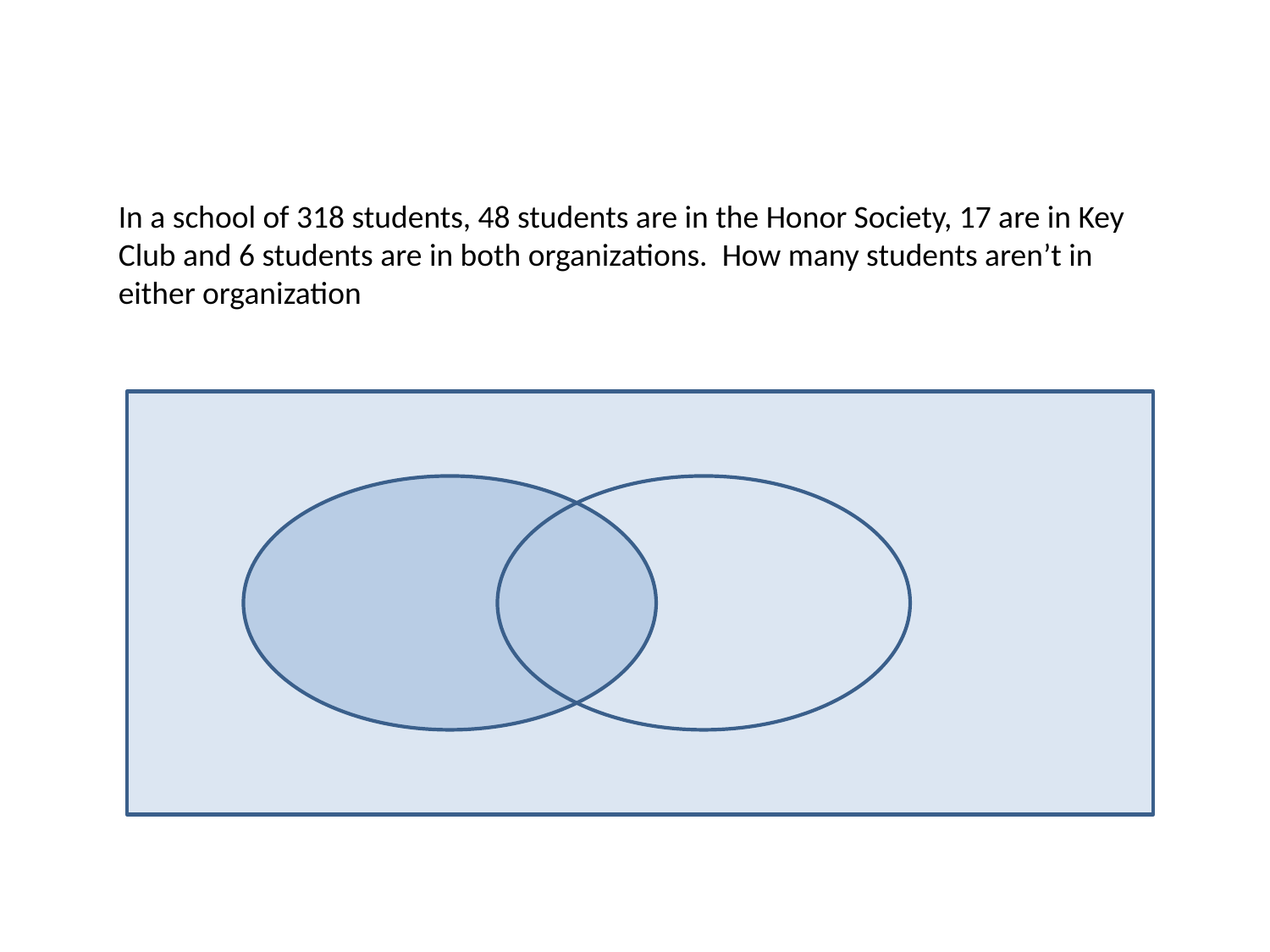

In a school of 318 students, 48 students are in the Honor Society, 17 are in Key Club and 6 students are in both organizations.  How many students aren’t in either organization